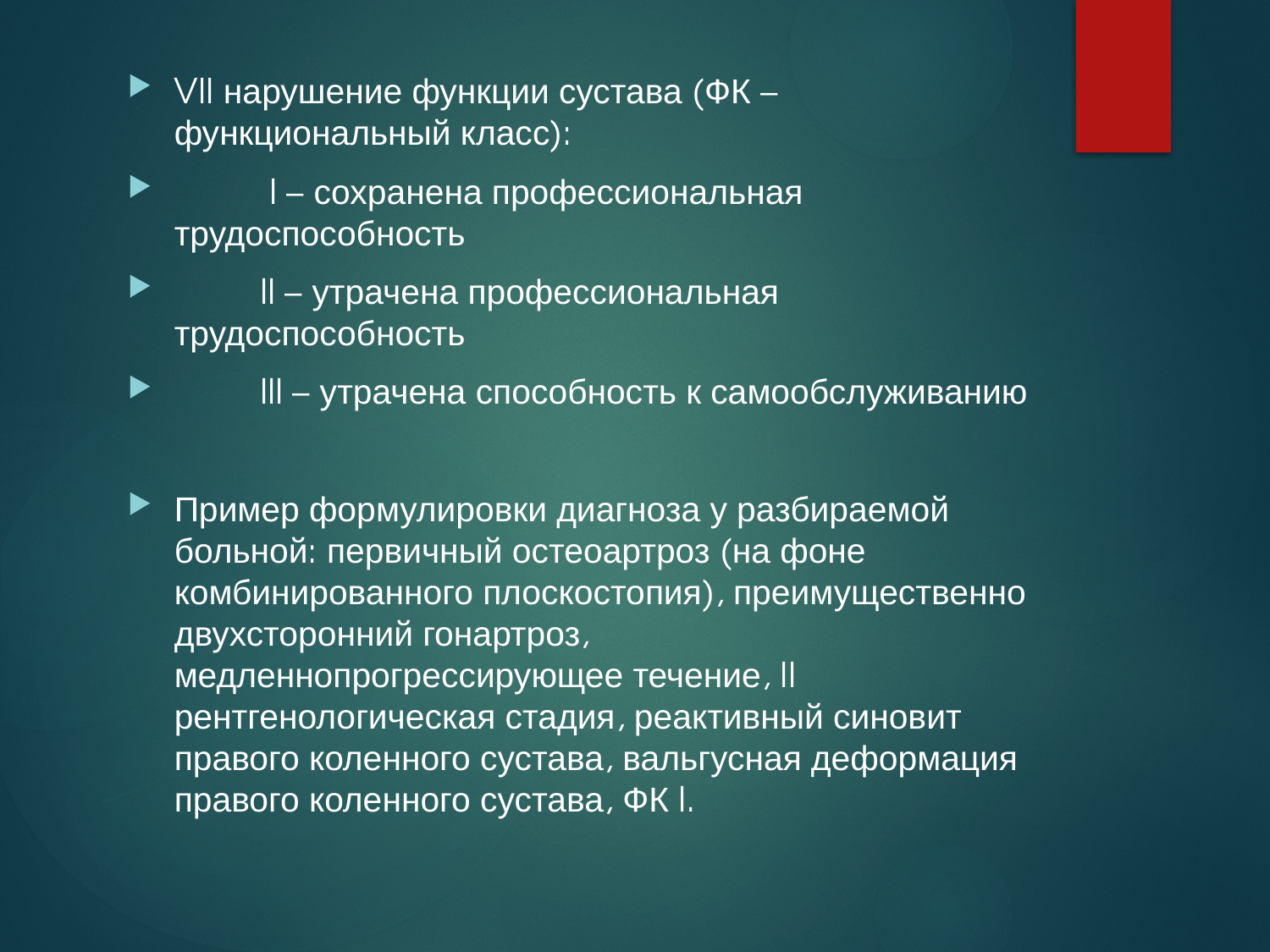

#
VII нарушение функции сустава (ФК – функциональный класс):
          I – сохранена профессиональная трудоспособность
         II – утрачена профессиональная трудоспособность
         III – утрачена способность к самообслуживанию

Пример формулировки диагноза у разбираемой больной: первичный остеоартроз (на фоне комбинированного плоскостопия), преимущественно двухсторонний гонартроз, медленнопрогрессирующее течение, II рентгенологическая стадия, реактивный синовит правого коленного сустава, вальгусная деформация правого коленного сустава, ФК I.